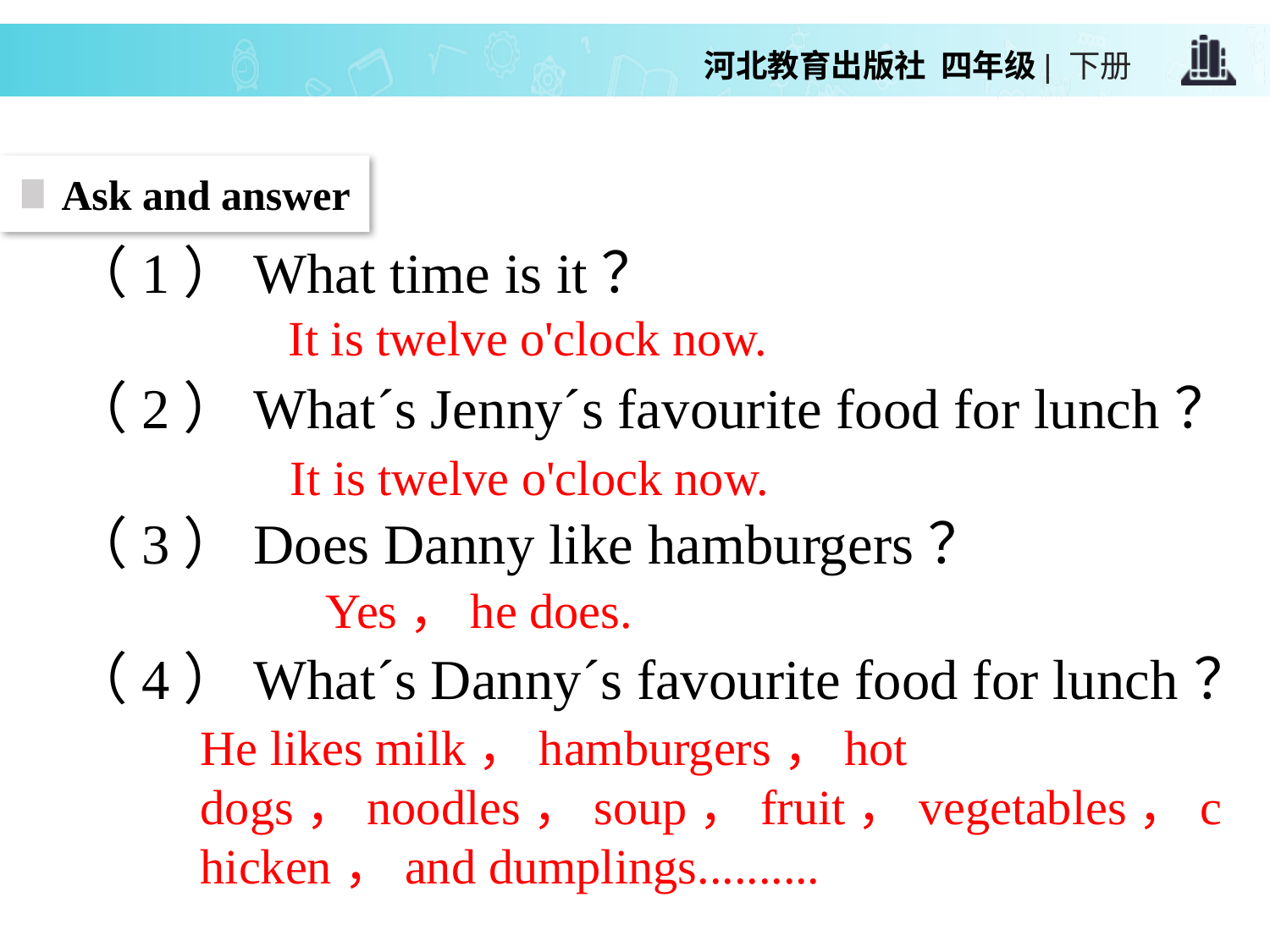

Ask and answer

（1）What time is it？

（2）What´s Jenny´s favourite food for lunch？

（3）Does Danny like hamburgers？

（4）What´s Danny´s favourite food for lunch？
It is twelve o'clock now.
It is twelve o'clock now.
Yes，he does.
He likes milk，hamburgers，hot dogs，noodles，soup，fruit，vegetables，chicken，and dumplings..........